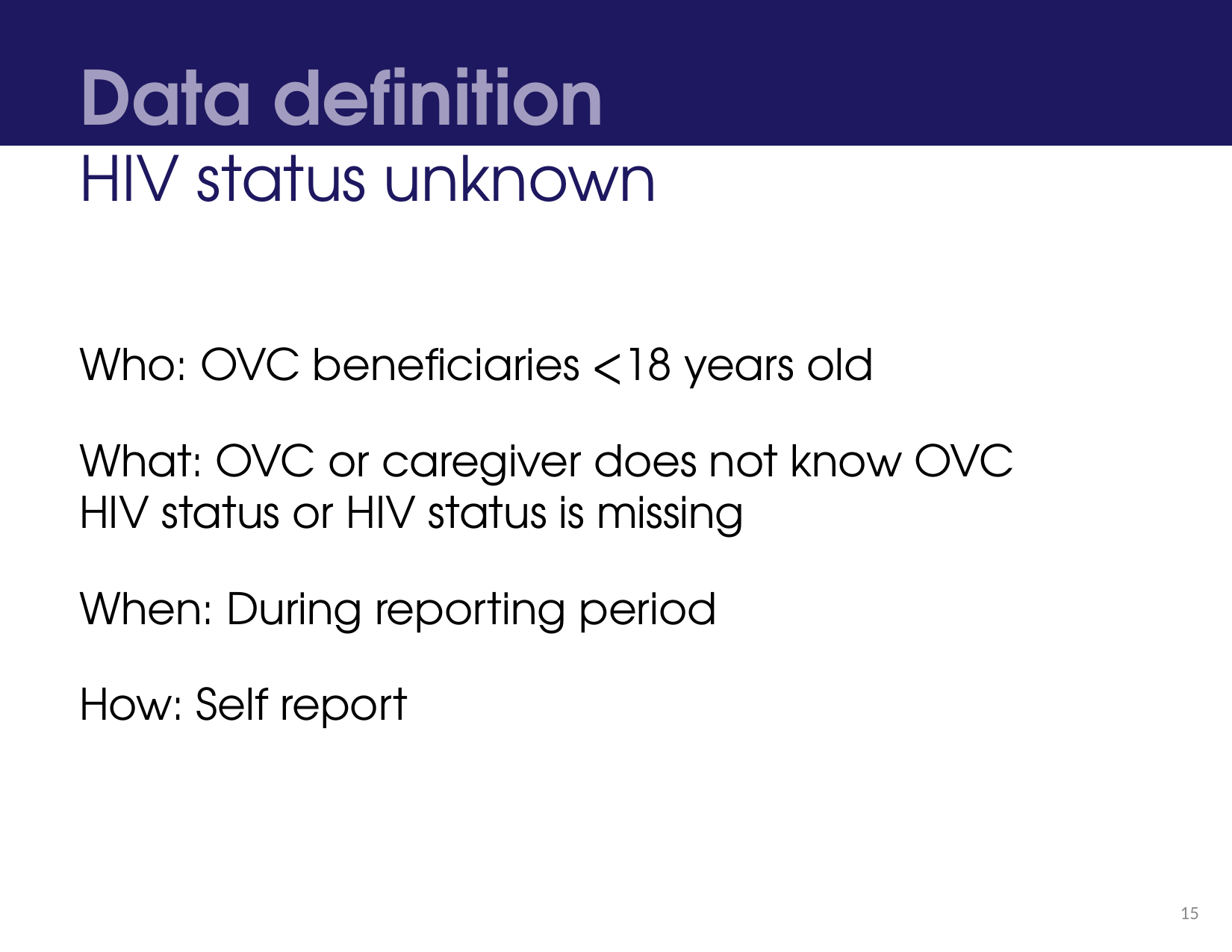

# Data definition
HIV status unknown
Who: OVC beneficiaries <18 years old
What: OVC or caregiver does not know OVC HIV status or HIV status is missing
When: During reporting period
How: Self report

15